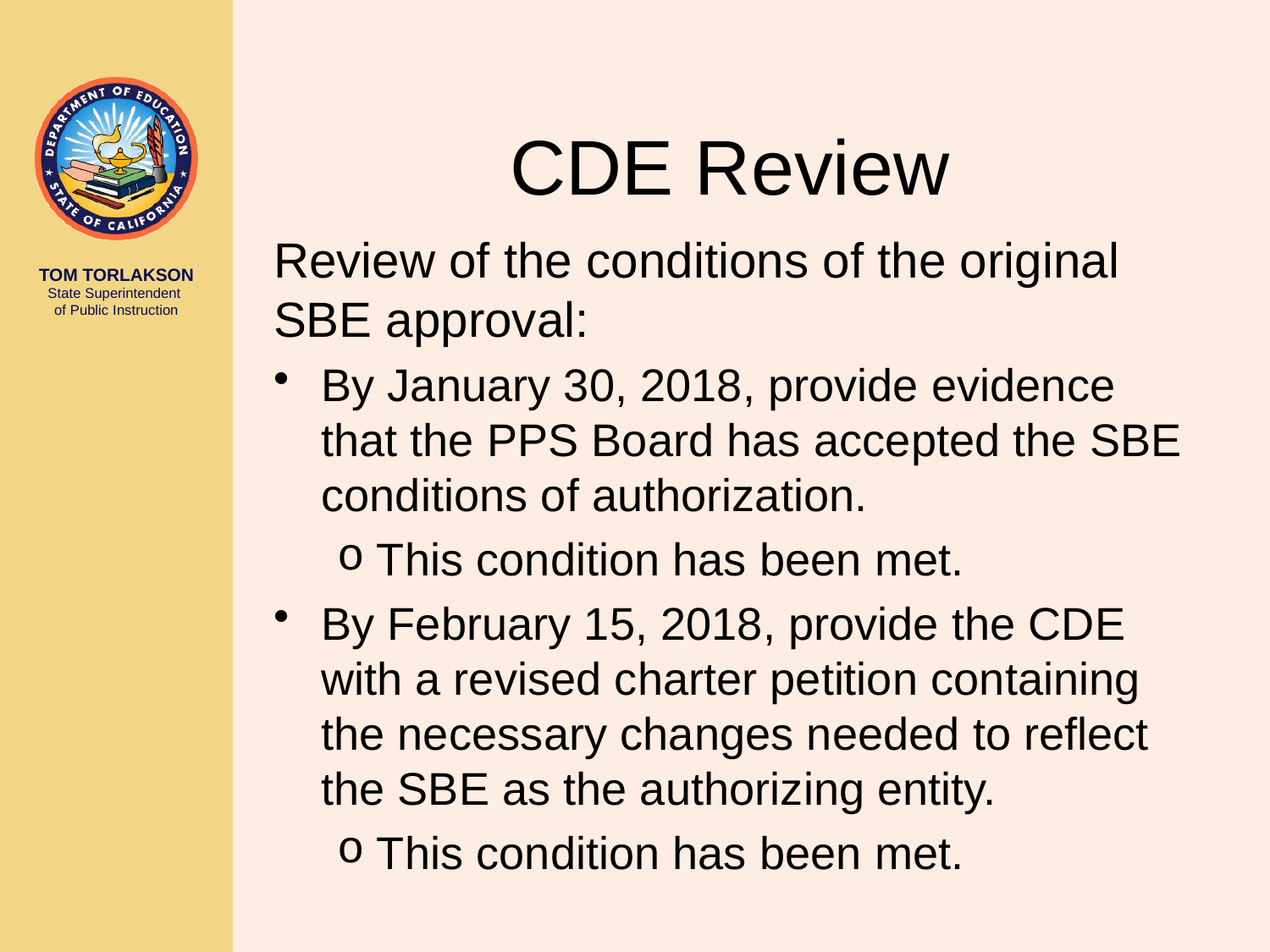

# CDE Review
Review of the conditions of the original SBE approval:
By January 30, 2018, provide evidence that the PPS Board has accepted the SBE conditions of authorization.
This condition has been met.
By February 15, 2018, provide the CDE with a revised charter petition containing the necessary changes needed to reflect the SBE as the authorizing entity.
This condition has been met.